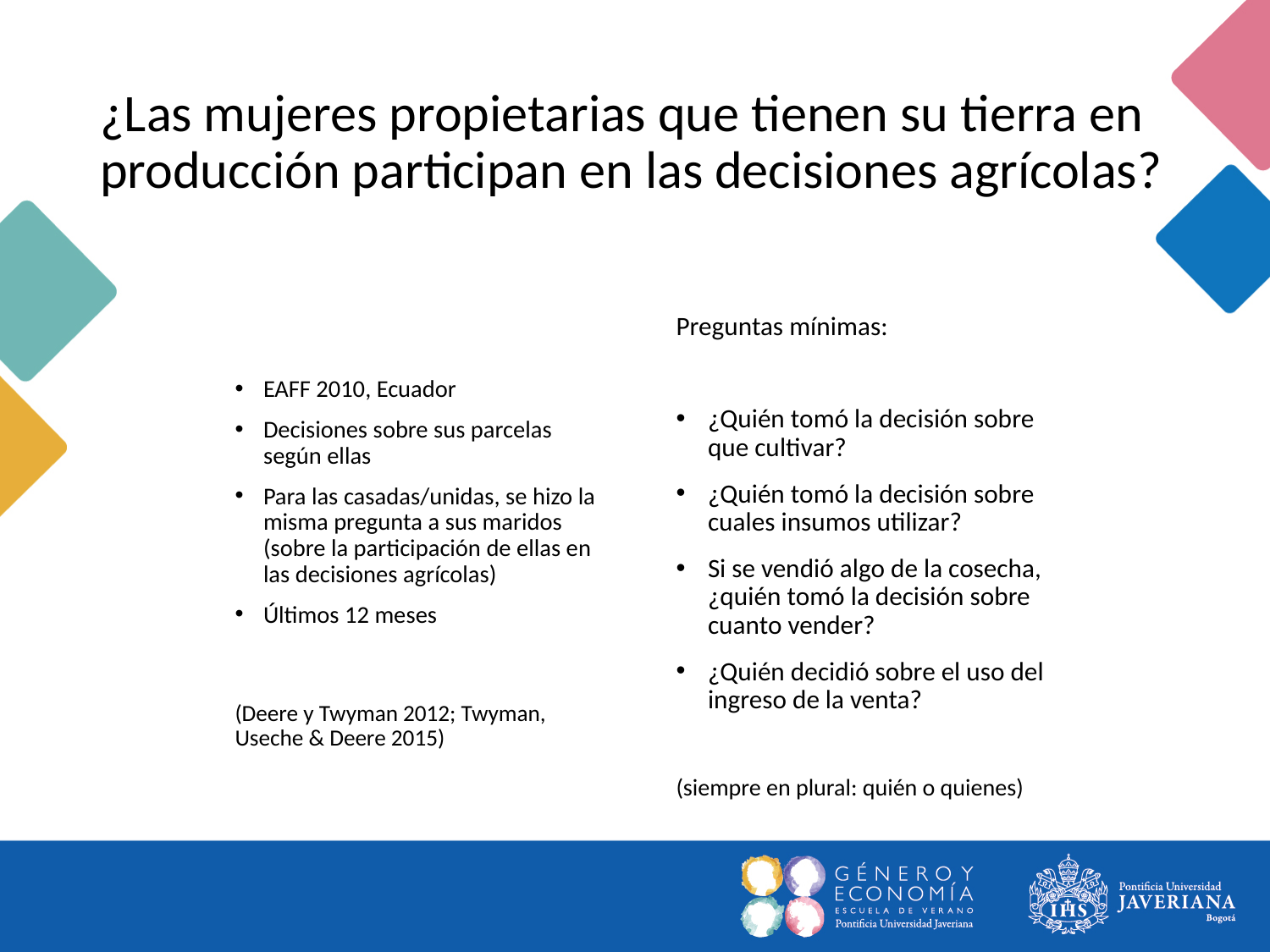

# ¿Las mujeres propietarias que tienen su tierra en producción participan en las decisiones agrícolas?
Preguntas mínimas:

¿Quién tomó la decisión sobre que cultivar?
¿Quién tomó la decisión sobre cuales insumos utilizar?
Si se vendió algo de la cosecha, ¿quién tomó la decisión sobre cuanto vender?
¿Quién decidió sobre el uso del ingreso de la venta?

(siempre en plural: quién o quienes)

EAFF 2010, Ecuador
Decisiones sobre sus parcelas según ellas
Para las casadas/unidas, se hizo la misma pregunta a sus maridos (sobre la participación de ellas en las decisiones agrícolas)
Últimos 12 meses

(Deere y Twyman 2012; Twyman, Useche & Deere 2015)